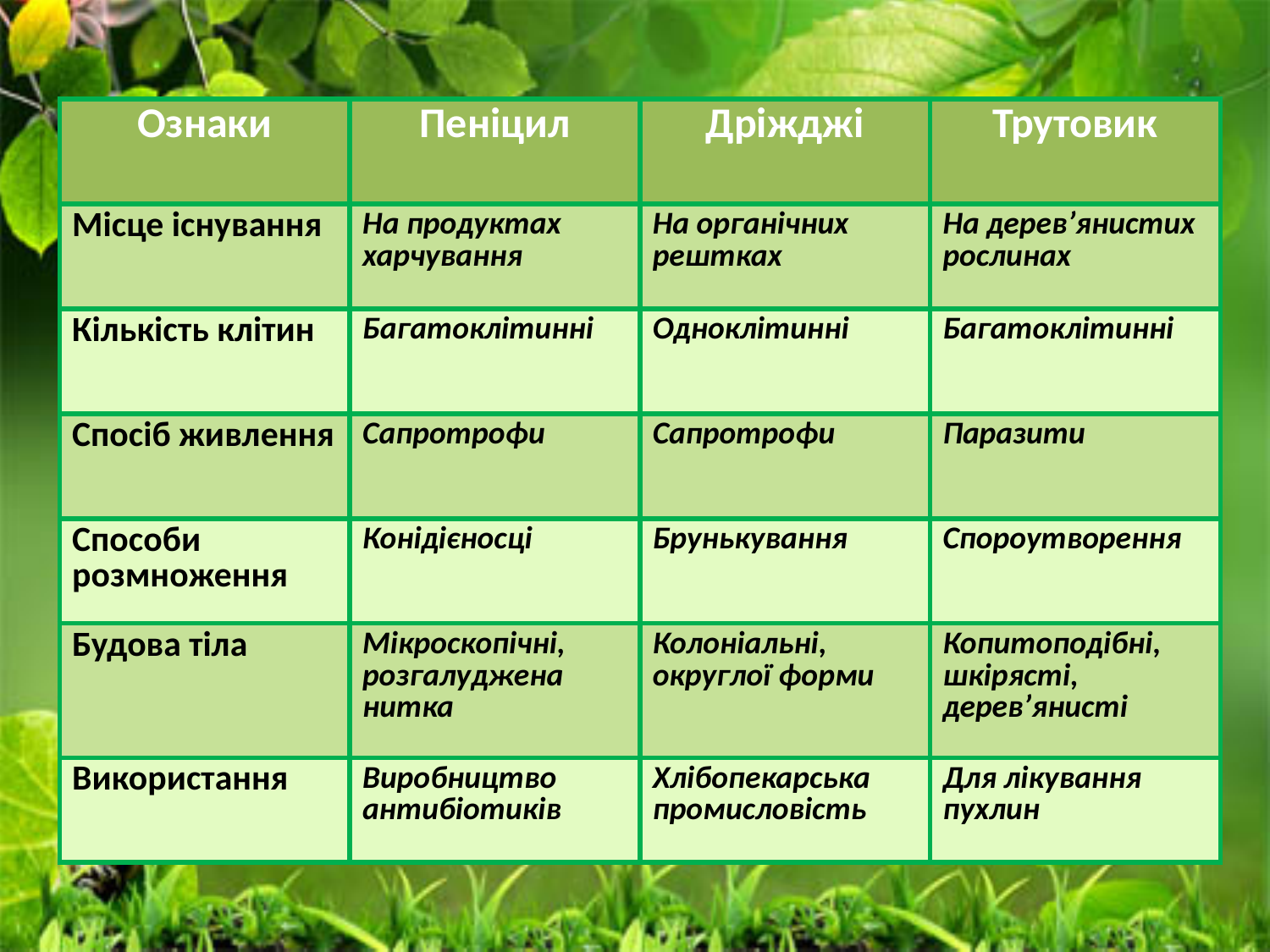

| Ознаки | Пеніцил | Дріжджі | Трутовик |
| --- | --- | --- | --- |
| Місце існування | На продуктах харчування | На органічних рештках | На дерев’янистих рослинах |
| Кількість клітин | Багатоклітинні | Одноклітинні | Багатоклітинні |
| Спосіб живлення | Сапротрофи | Сапротрофи | Паразити |
| Способи розмноження | Конідієносці | Брунькування | Спороутворення |
| Будова тіла | Мікроскопічні, розгалуджена нитка | Колоніальні, округлої форми | Копитоподібні, шкірясті, дерев’янисті |
| Використання | Виробництво антибіотиків | Хлібопекарська промисловість | Для лікування пухлин |